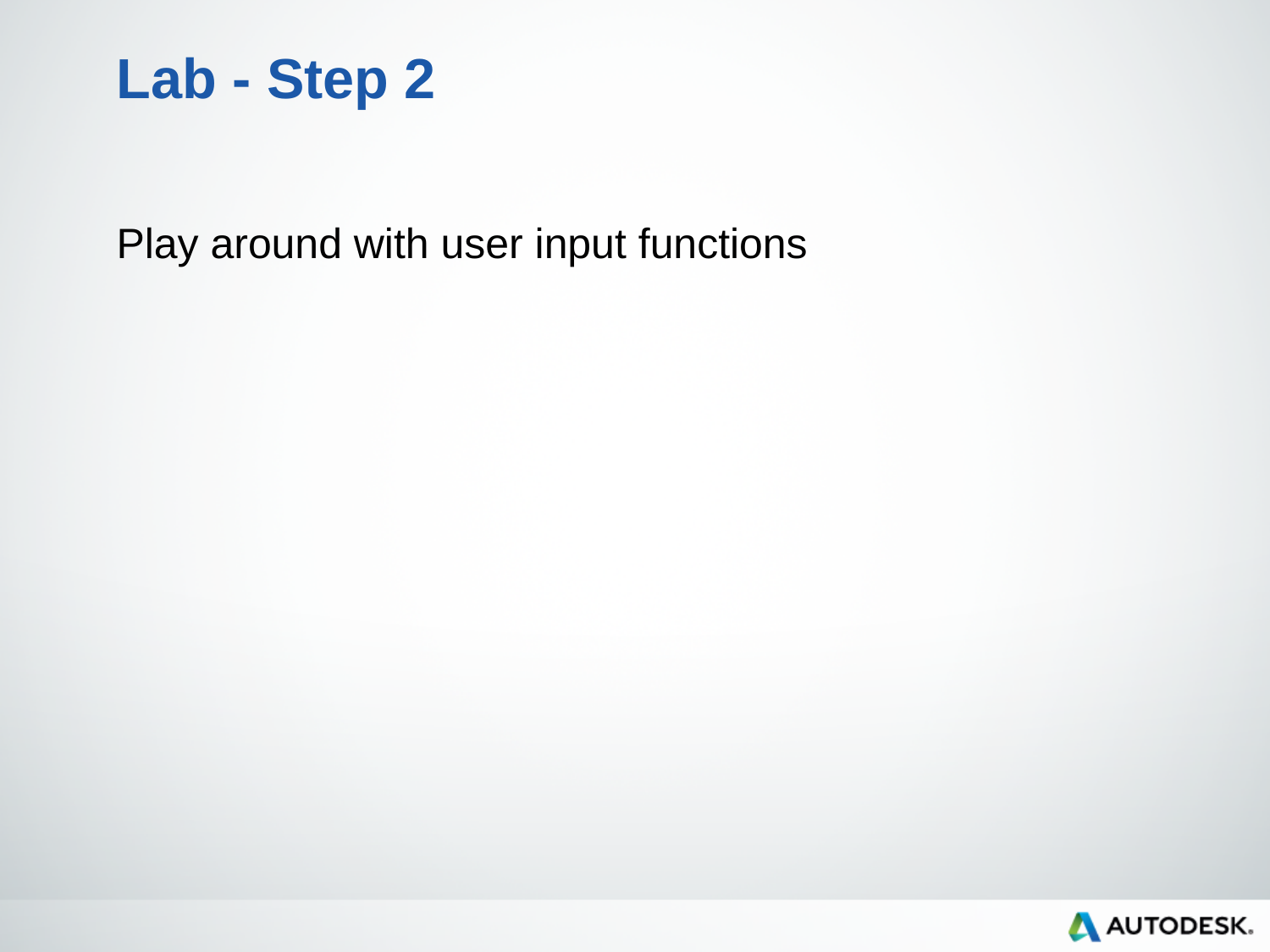

# Lab - Step 2
Play around with user input functions